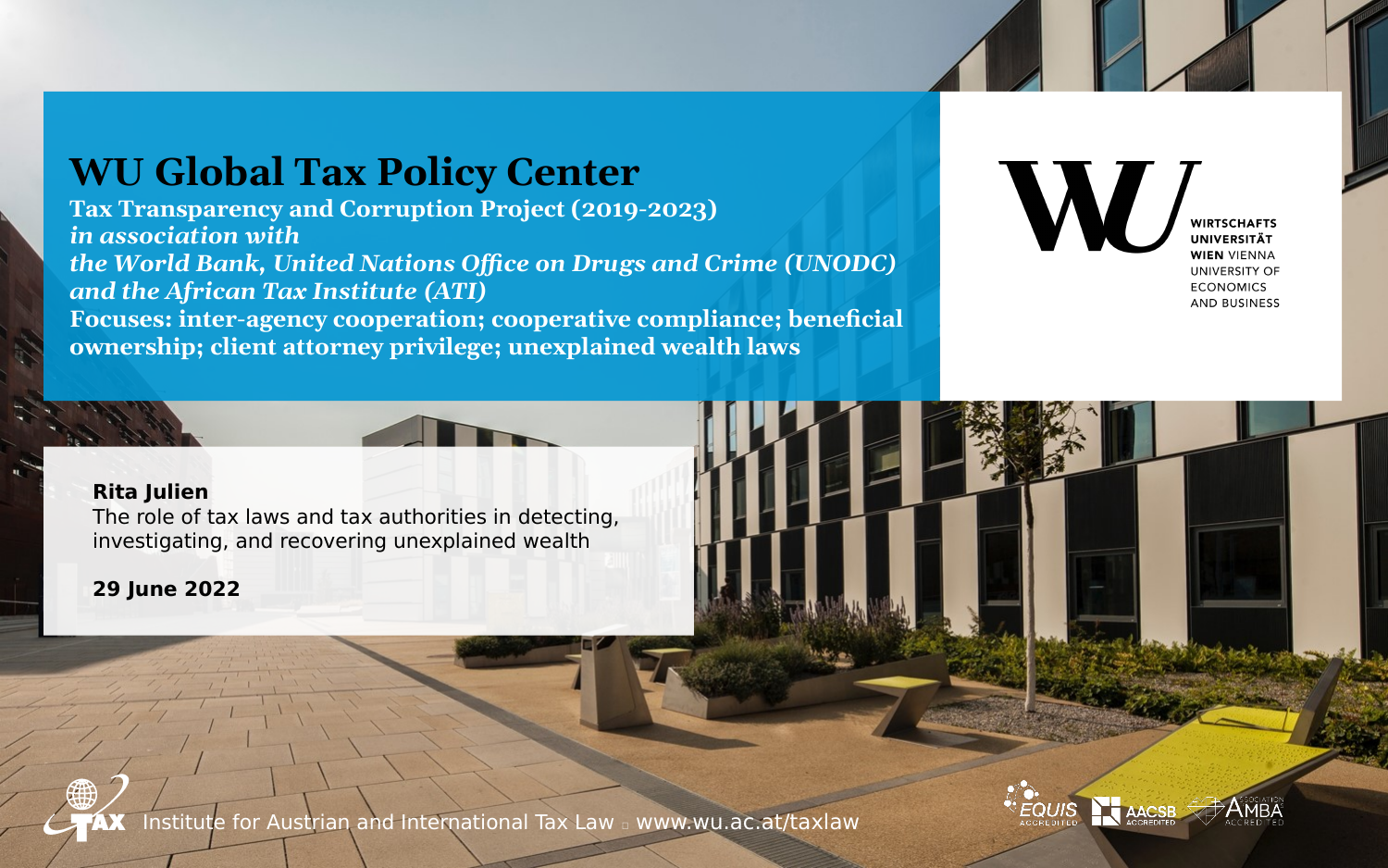

WU Global Tax Policy Center
# Tax Transparency and Corruption Project (2019-2023) in association with the World Bank, United Nations Office on Drugs and Crime (UNODC)  and the African Tax Institute (ATI) Focuses: inter-agency cooperation; cooperative compliance; beneficial ownership; client attorney privilege; unexplained wealth laws
Rita Julien
The role of tax laws and tax authorities in detecting, investigating, and recovering unexplained wealth

29 June 2022